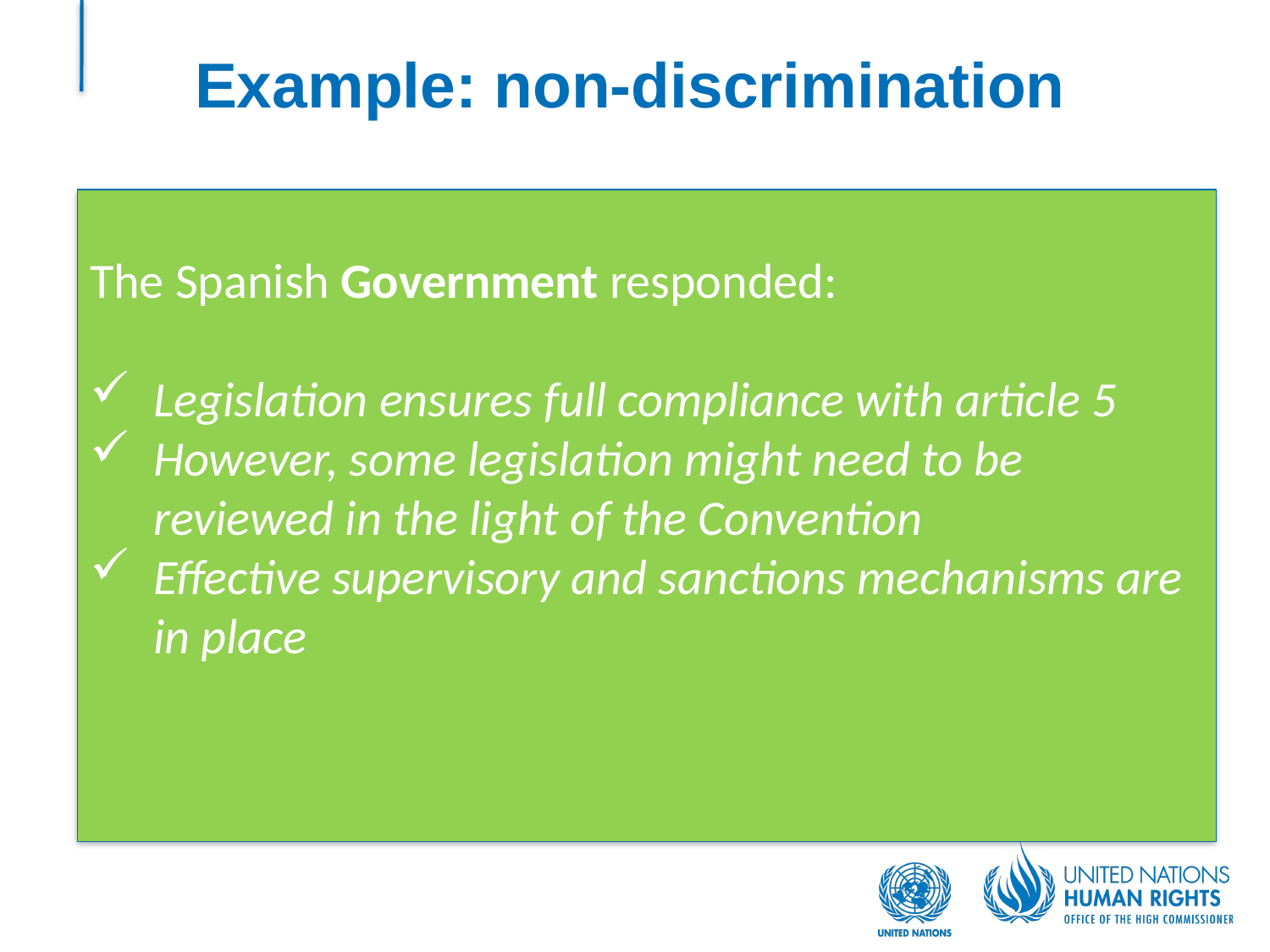

# Example: non-discrimination

The Spanish Government responded:

Legislation ensures full compliance with article 5
However, some legislation might need to be reviewed in the light of the Convention
Effective supervisory and sanctions mechanisms are in place